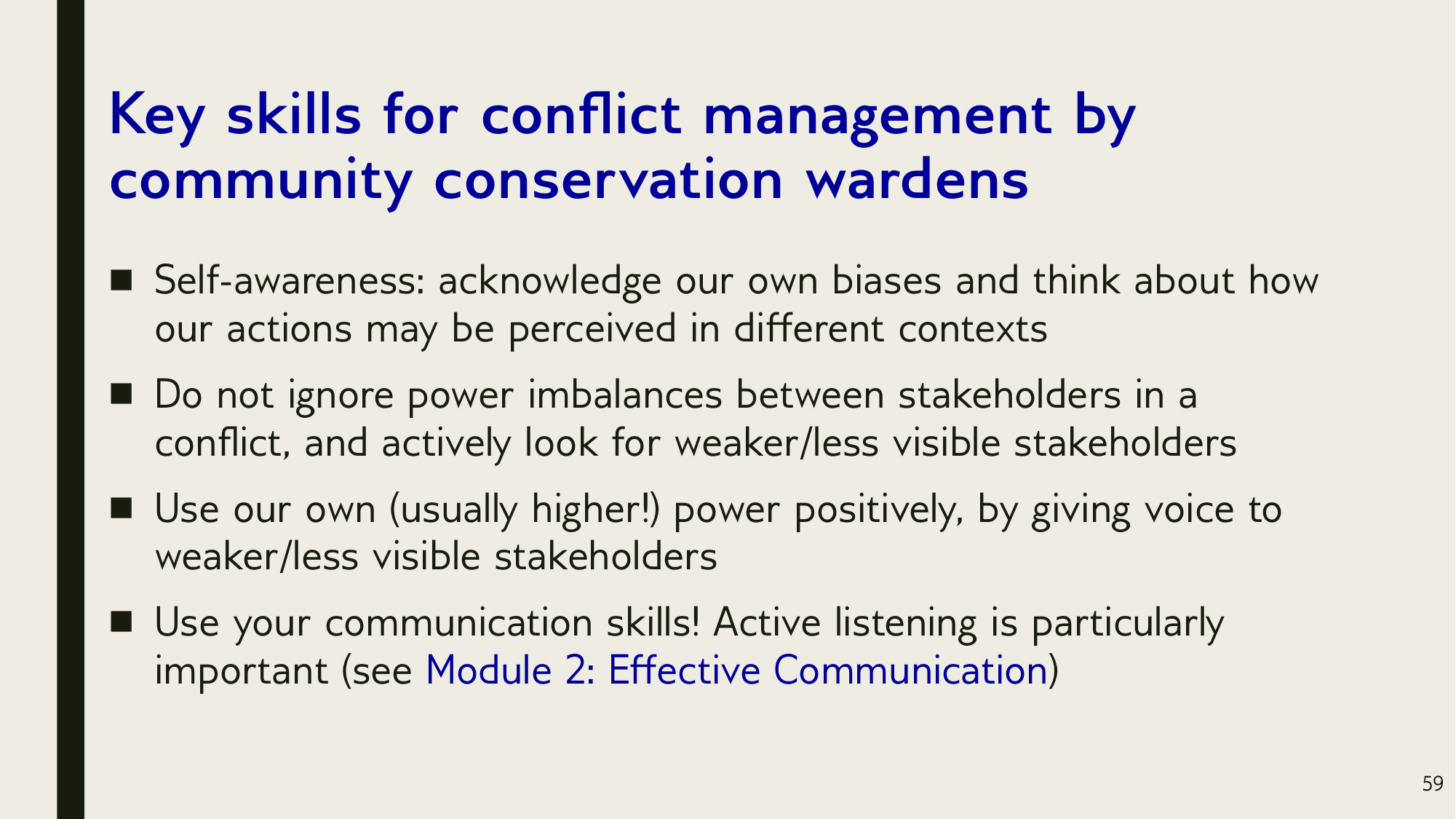

# Key skills for conflict management by community conservation wardens
Self-awareness: acknowledge our own biases and think about how our actions may be perceived in different contexts
Do not ignore power imbalances between stakeholders in a conflict, and actively look for weaker/less visible stakeholders
Use our own (usually higher!) power positively, by giving voice to weaker/less visible stakeholders
Use your communication skills! Active listening is particularly important (see Module 2: Effective Communication)
59